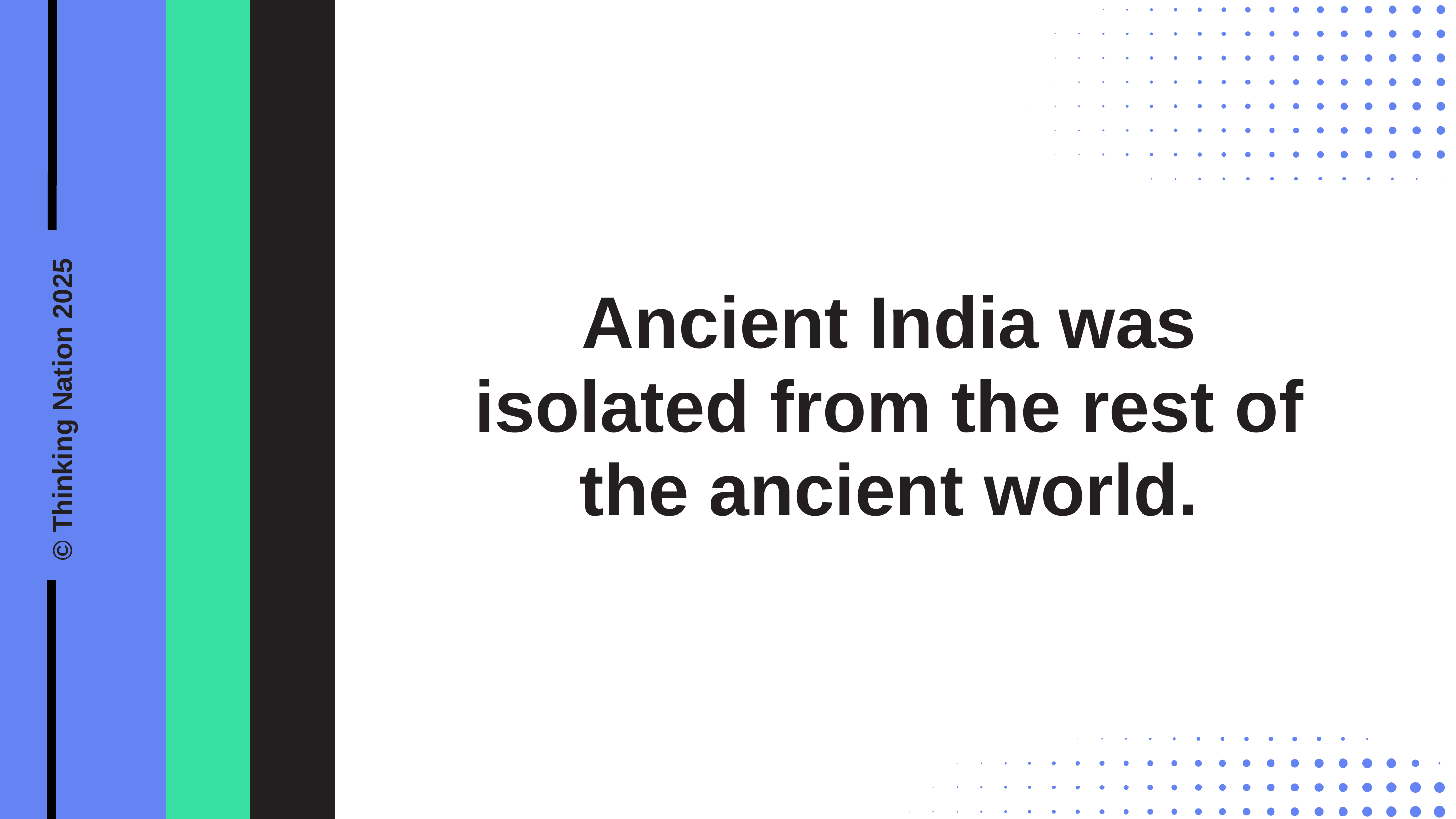

Ancient India was isolated from the rest of the ancient world.
© Thinking Nation 2025